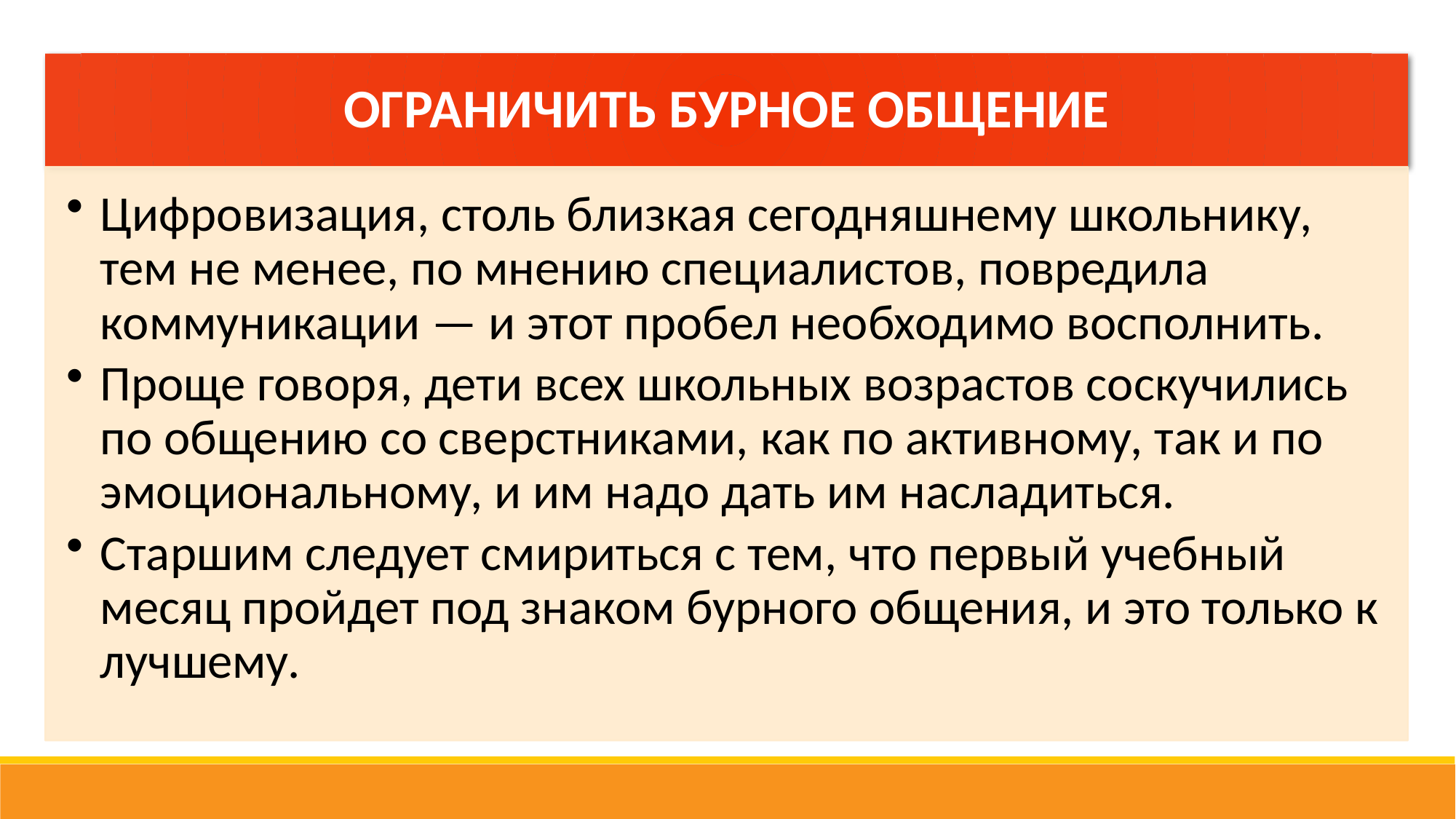

ОГРАНИЧИТЬ БУРНОЕ ОБЩЕНИЕ
Цифровизация, столь близкая сегодняшнему школьнику, тем не менее, по мнению специалистов, повредила коммуникации — и этот пробел необходимо восполнить.
Проще говоря, дети всех школьных возрастов соскучились по общению со сверстниками, как по активному, так и по эмоциональному, и им надо дать им насладиться.
Старшим следует смириться с тем, что первый учебный месяц пройдет под знаком бурного общения, и это только к лучшему.